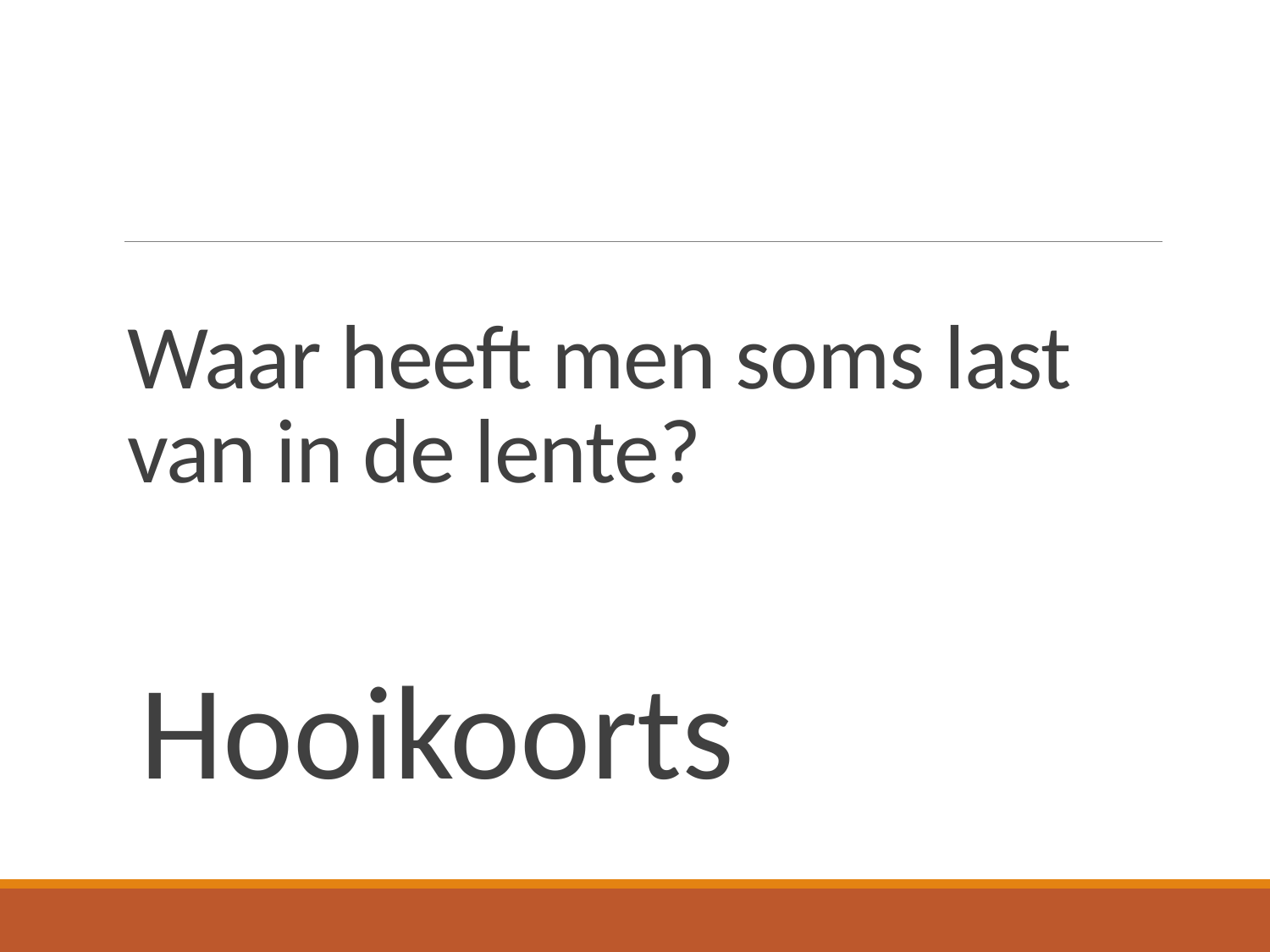

# Waar heeft men soms last van in de lente?

Hooikoorts